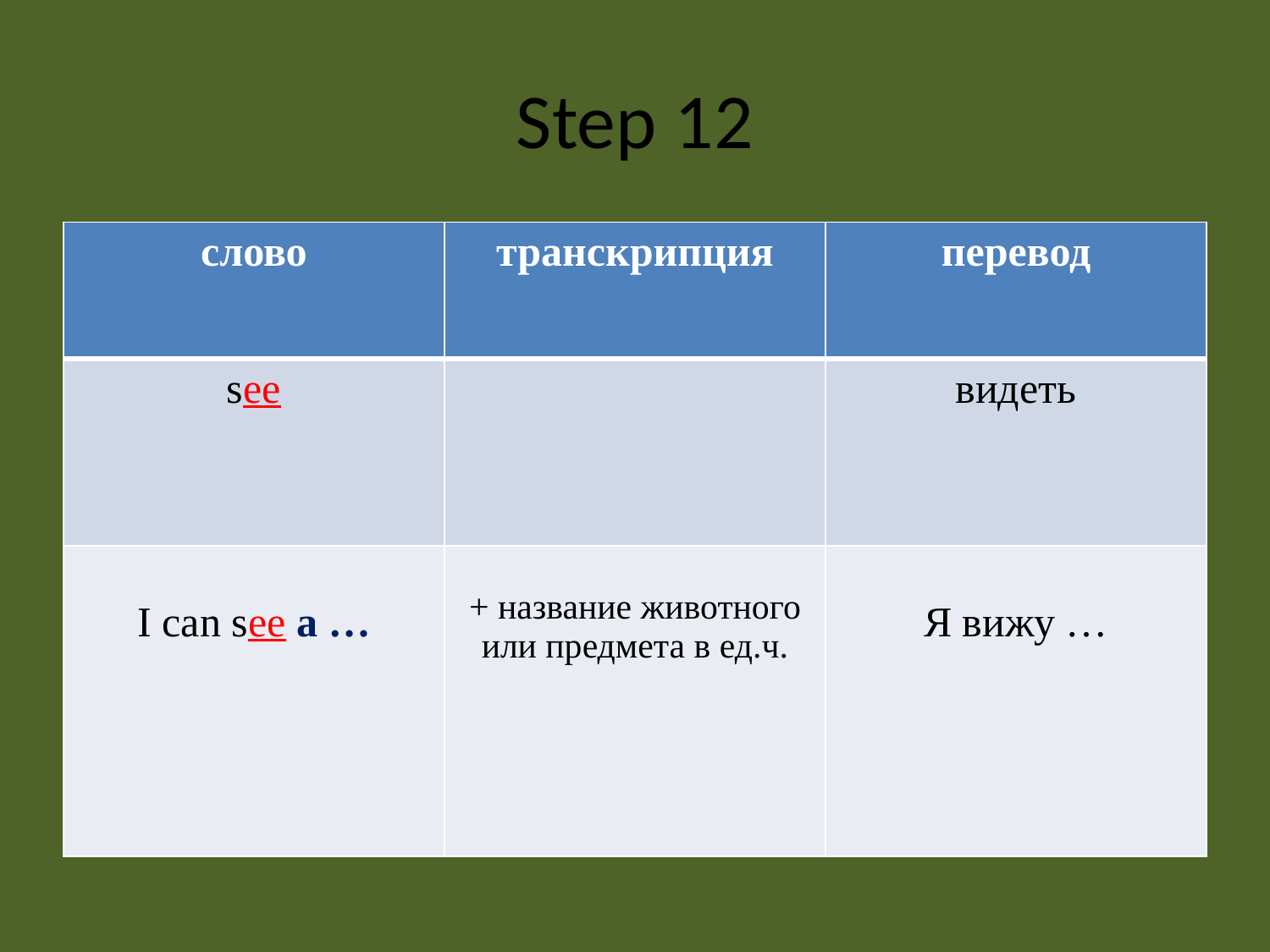

# Step 12
| слово | транскрипция | перевод |
| --- | --- | --- |
| see |  | видеть |
| I can see a … | + название животного или предмета в ед.ч. | Я вижу … |